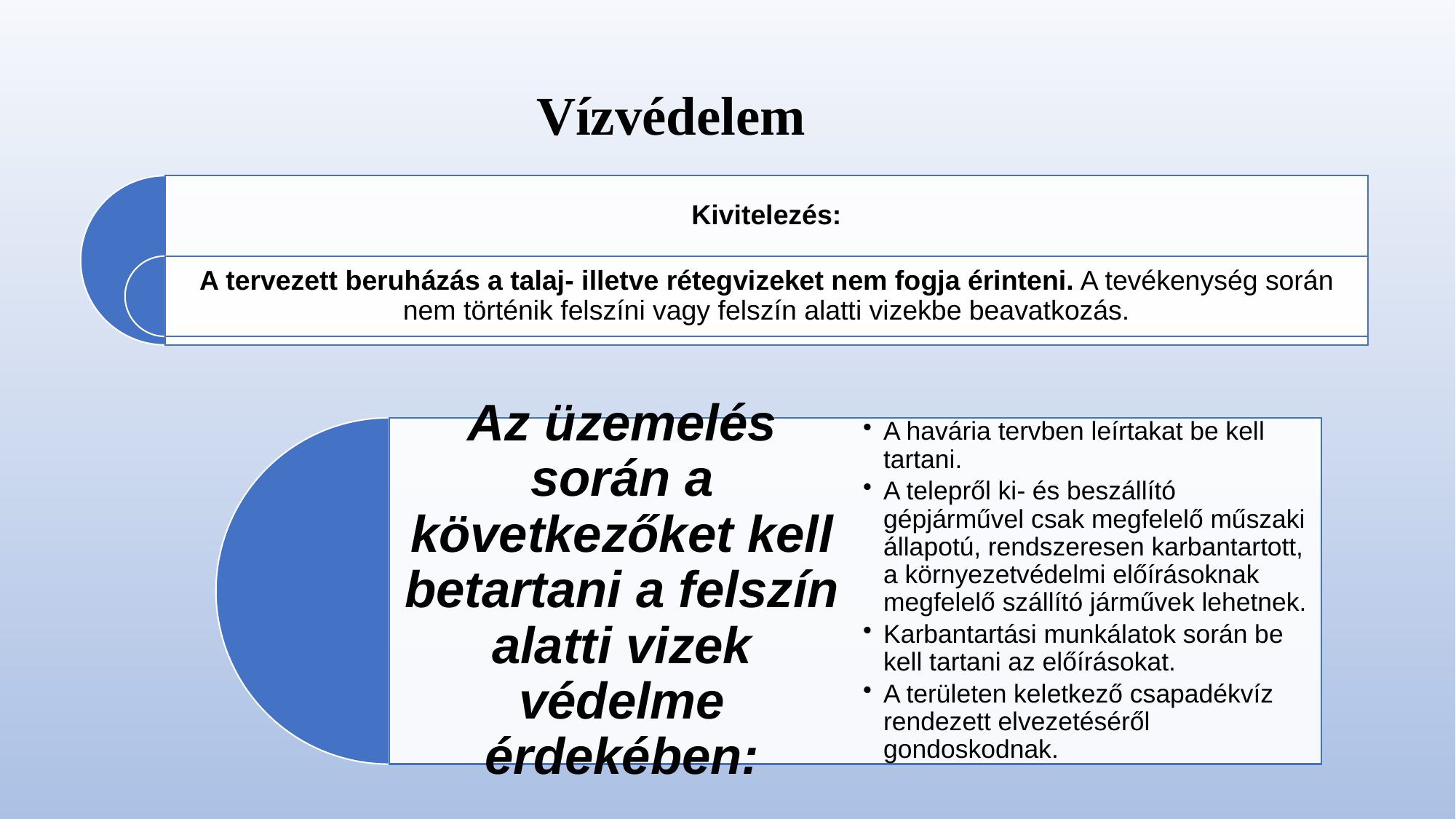

Vízvédelem
Kivitelezés:
A tervezett beruházás a talaj- illetve rétegvizeket nem fogja érinteni. A tevékenység során nem történik felszíni vagy felszín alatti vizekbe beavatkozás.
Az üzemelés során a következőket kell betartani a felszín alatti vizek védelme érdekében:
A havária tervben leírtakat be kell tartani.
A telepről ki- és beszállító gépjárművel csak megfelelő műszaki állapotú, rendszeresen karbantartott, a környezetvédelmi előírásoknak megfelelő szállító járművek lehetnek.
Karbantartási munkálatok során be kell tartani az előírásokat.
A területen keletkező csapadékvíz rendezett elvezetéséről gondoskodnak.